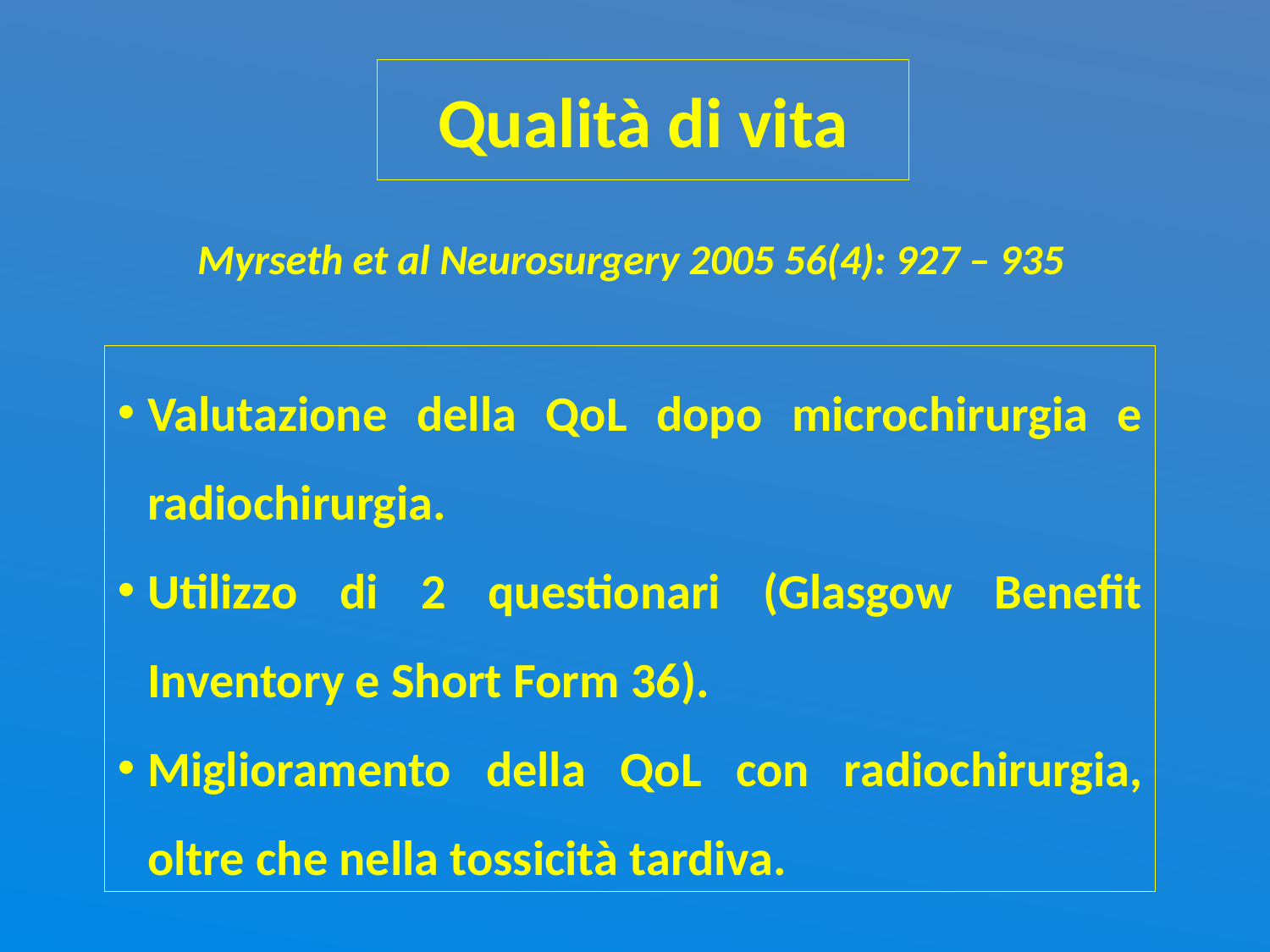

# Qualità di vita
Myrseth et al Neurosurgery 2005 56(4): 927 – 935
Valutazione della QoL dopo microchirurgia e radiochirurgia.
Utilizzo di 2 questionari (Glasgow Benefit Inventory e Short Form 36).
Miglioramento della QoL con radiochirurgia, oltre che nella tossicità tardiva.